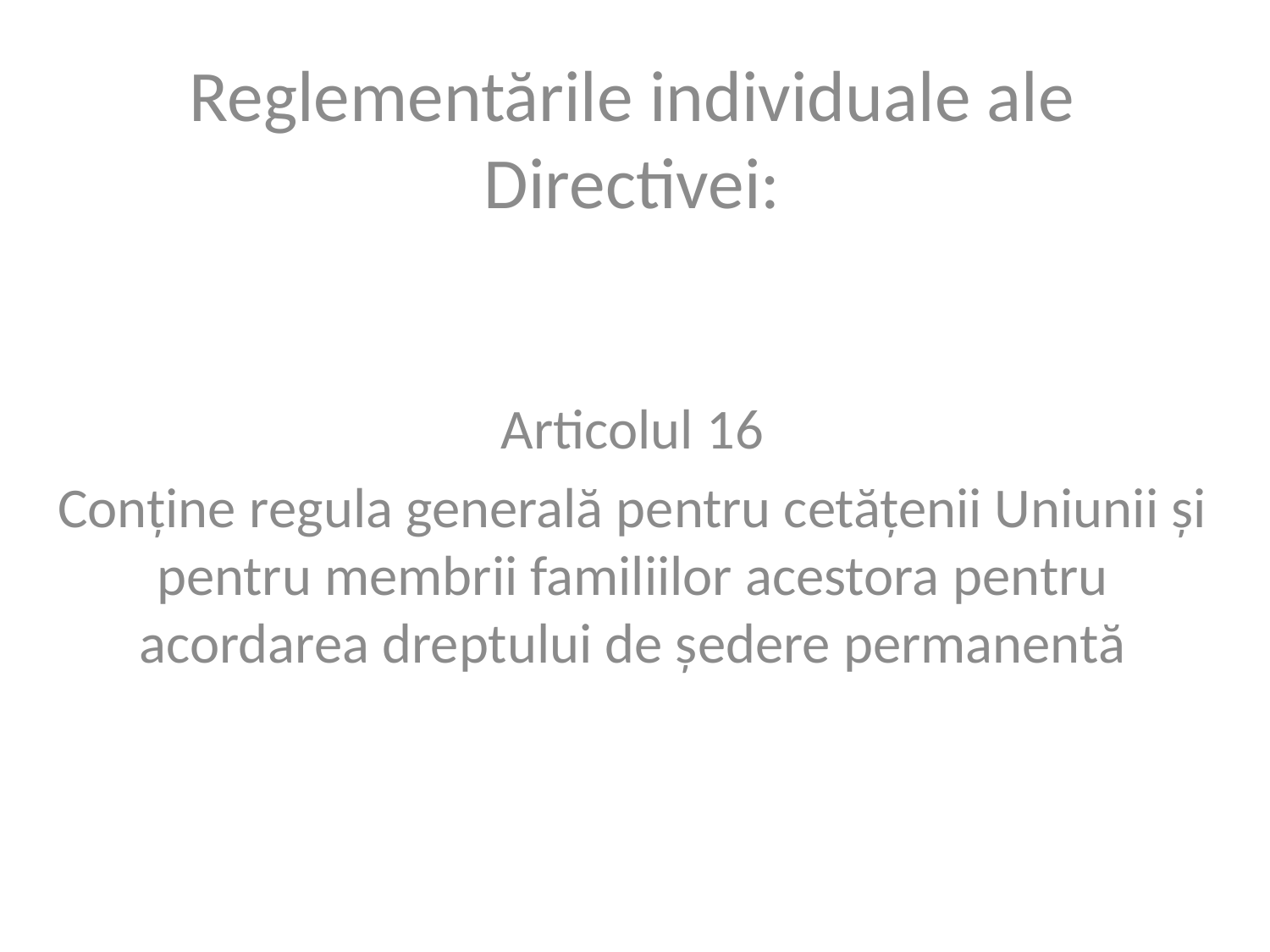

Reglementările individuale ale Directivei:

Articolul 16
Conține regula generală pentru cetățenii Uniunii și pentru membrii familiilor acestora pentru acordarea dreptului de ședere permanentă